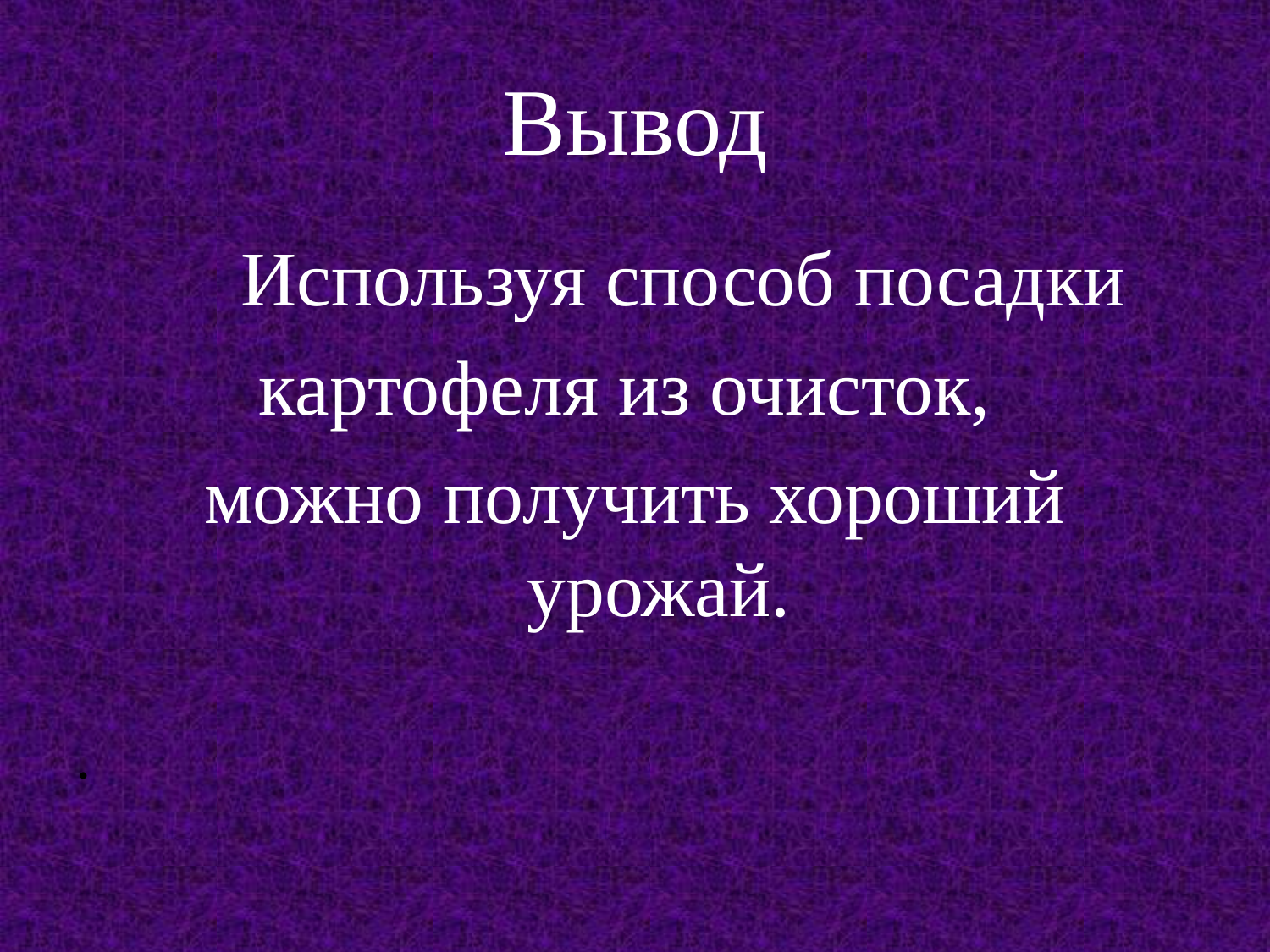

# Вывод
      Используя способ посадки
картофеля из очисток,
можно получить хороший урожай.

.